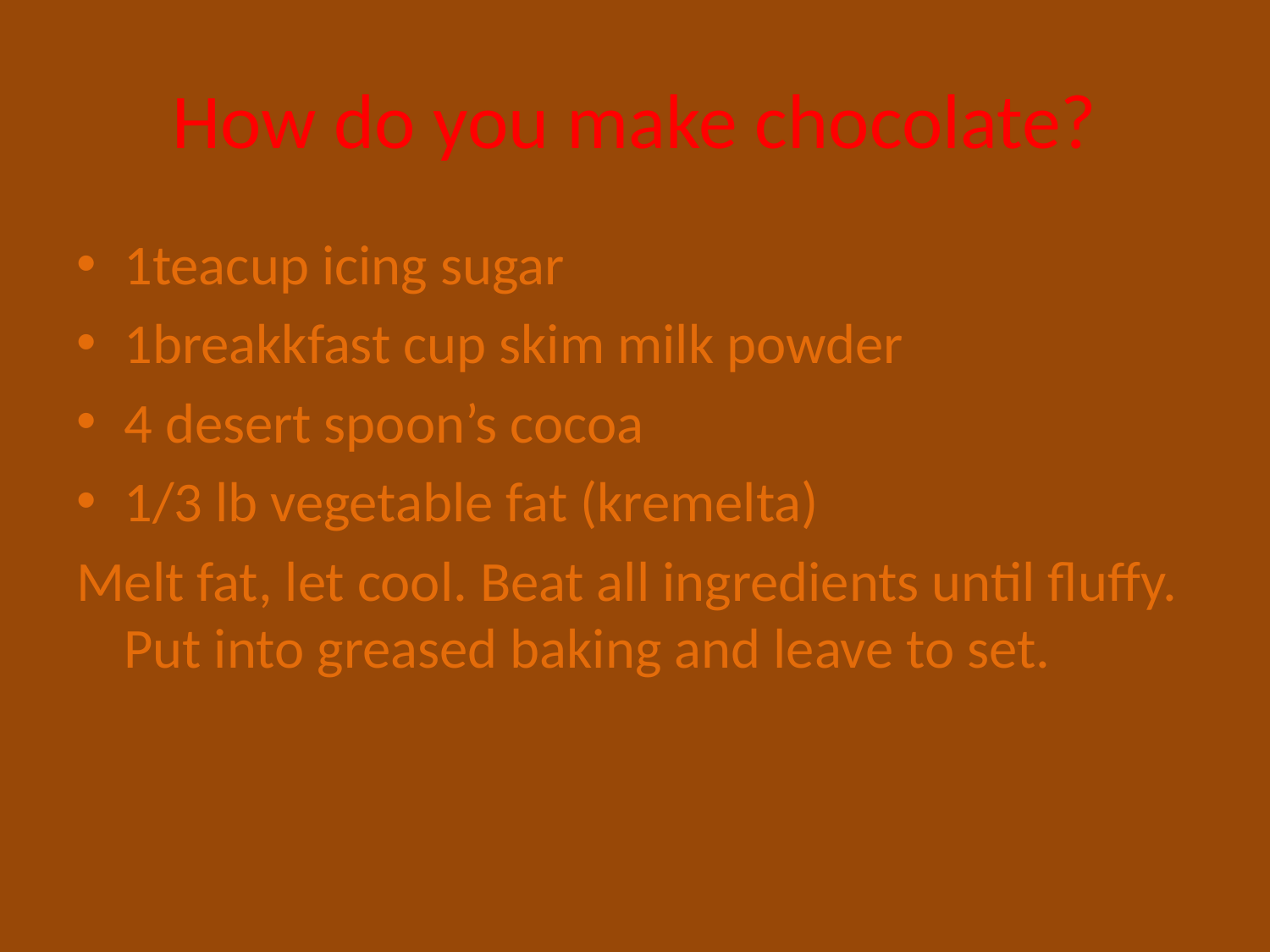

# How do you make chocolate?
1teacup icing sugar
1breakkfast cup skim milk powder
4 desert spoon’s cocoa
1/3 lb vegetable fat (kremelta)
Melt fat, let cool. Beat all ingredients until fluffy. Put into greased baking and leave to set.